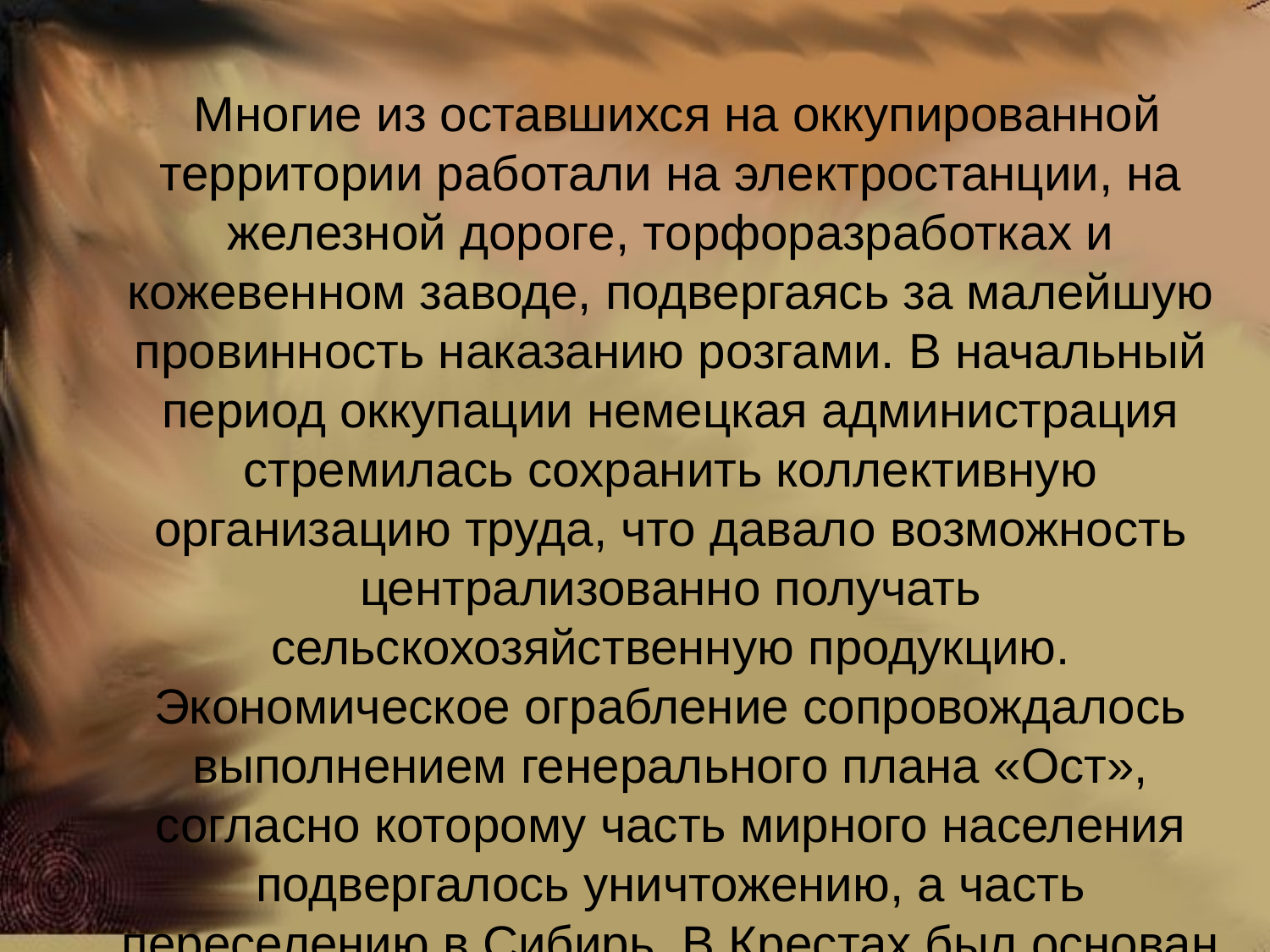

#
 Многие из оставшихся на оккупированной территории работали на электростанции, на железной дороге, торфоразработках и кожевенном заводе, подвергаясь за малейшую провинность наказанию розгами. В начальный период оккупации немецкая администрация стремилась сохранить коллективную организацию труда, что давало возможность централизованно получать сельскохозяйственную продукцию. Экономическое ограбление сопровождалось выполнением генерального плана «Ост», согласно которому часть мирного населения подвергалось уничтожению, а часть переселению в Сибирь. В Крестах был основан концлагерь, в котором было до смерти замучено 65 тысяч человек.